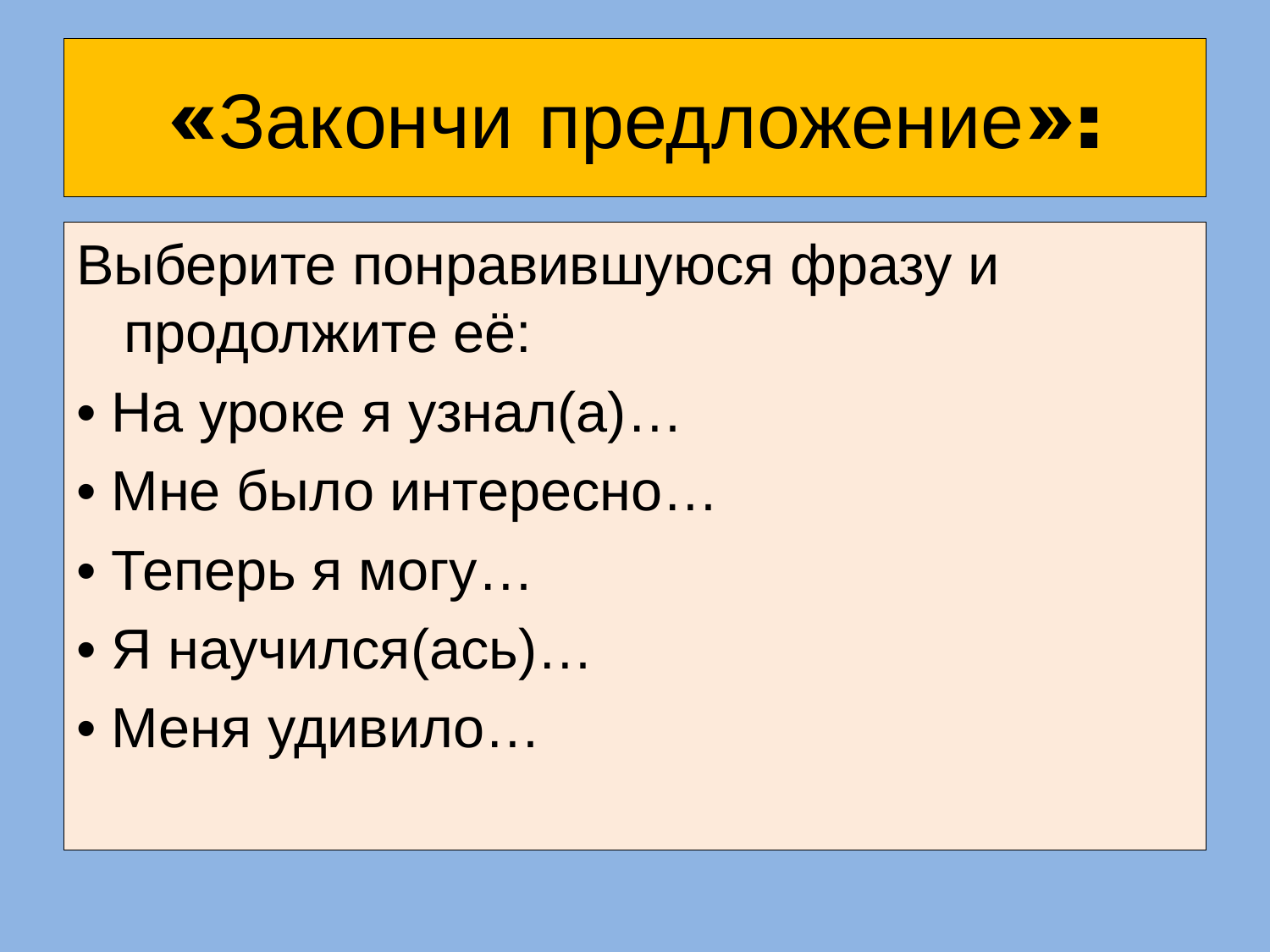

# «Закончи предложение»:
Выберите понравившуюся фразу и продолжите её:
• На уроке я узнал(а)…
• Мне было интересно…
• Теперь я могу…
• Я научился(ась)…
• Меня удивило…